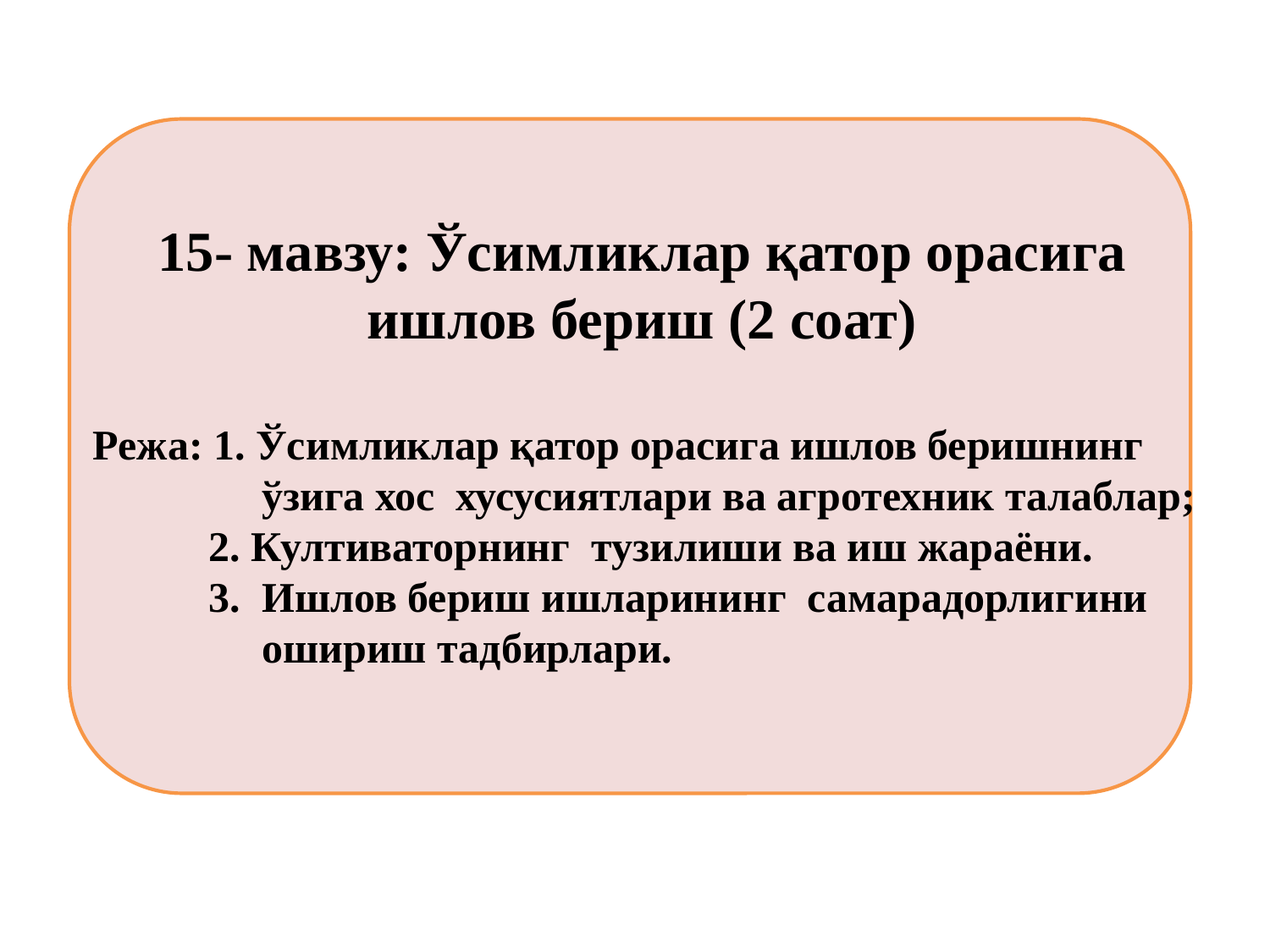

15- мавзу: Ўсимликлар қатор орасига ишлов бериш (2 соат)

 Режа: 1. Ўсимликлар қатор орасига ишлов беришнинг
                 ўзига хос  хусусиятлари ва агротехник талаблар;
            2. Култиваторнинг  тузилиши ва иш жараёни.
            3.  Ишлов бериш ишларининг  самарадорлигини
                 ошириш тадбирлари.